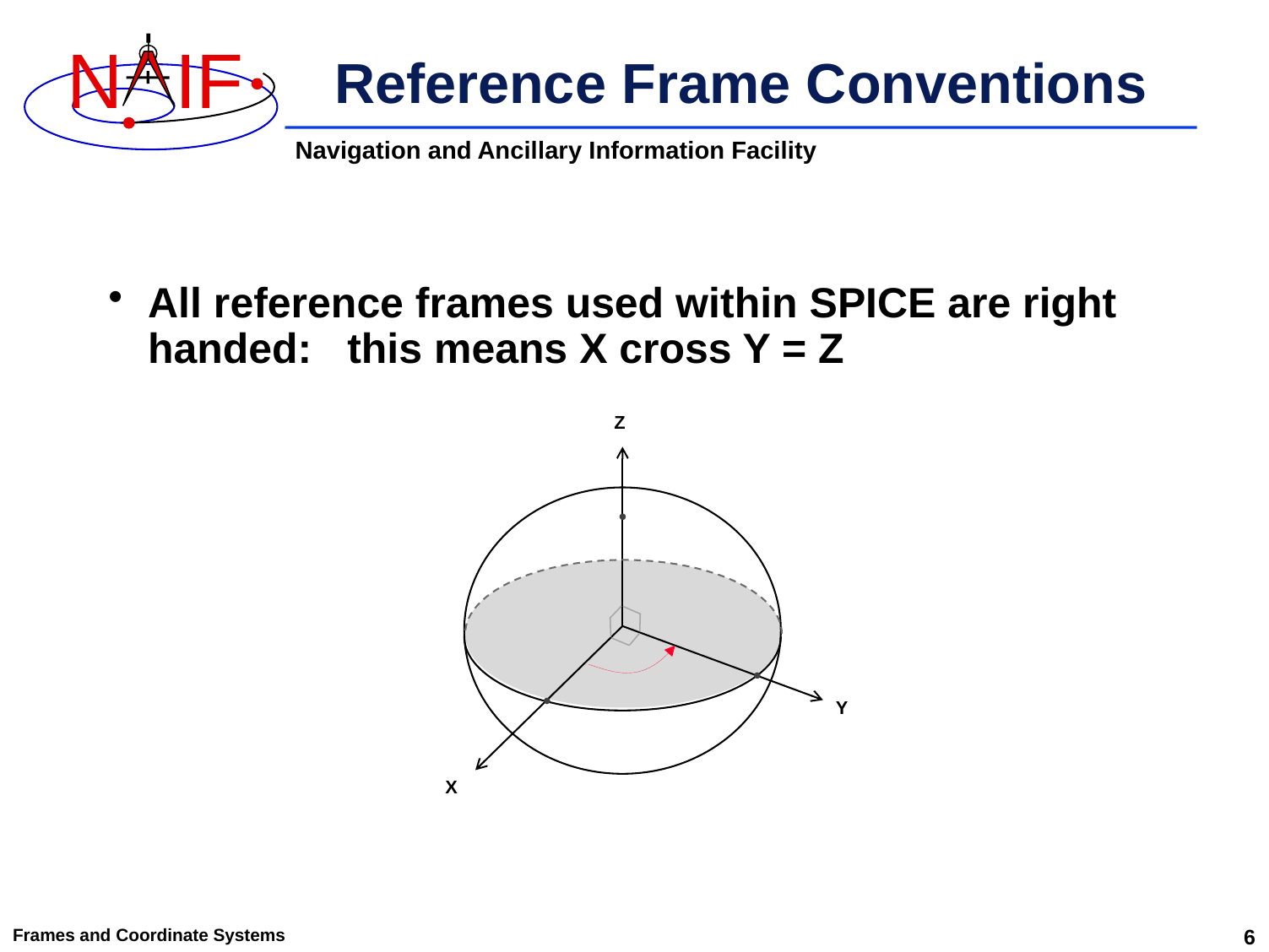

# Reference Frame Conventions
All reference frames used within SPICE are right handed:   this means X cross Y = Z
Z

Y

X
Frames and Coordinate Systems
6